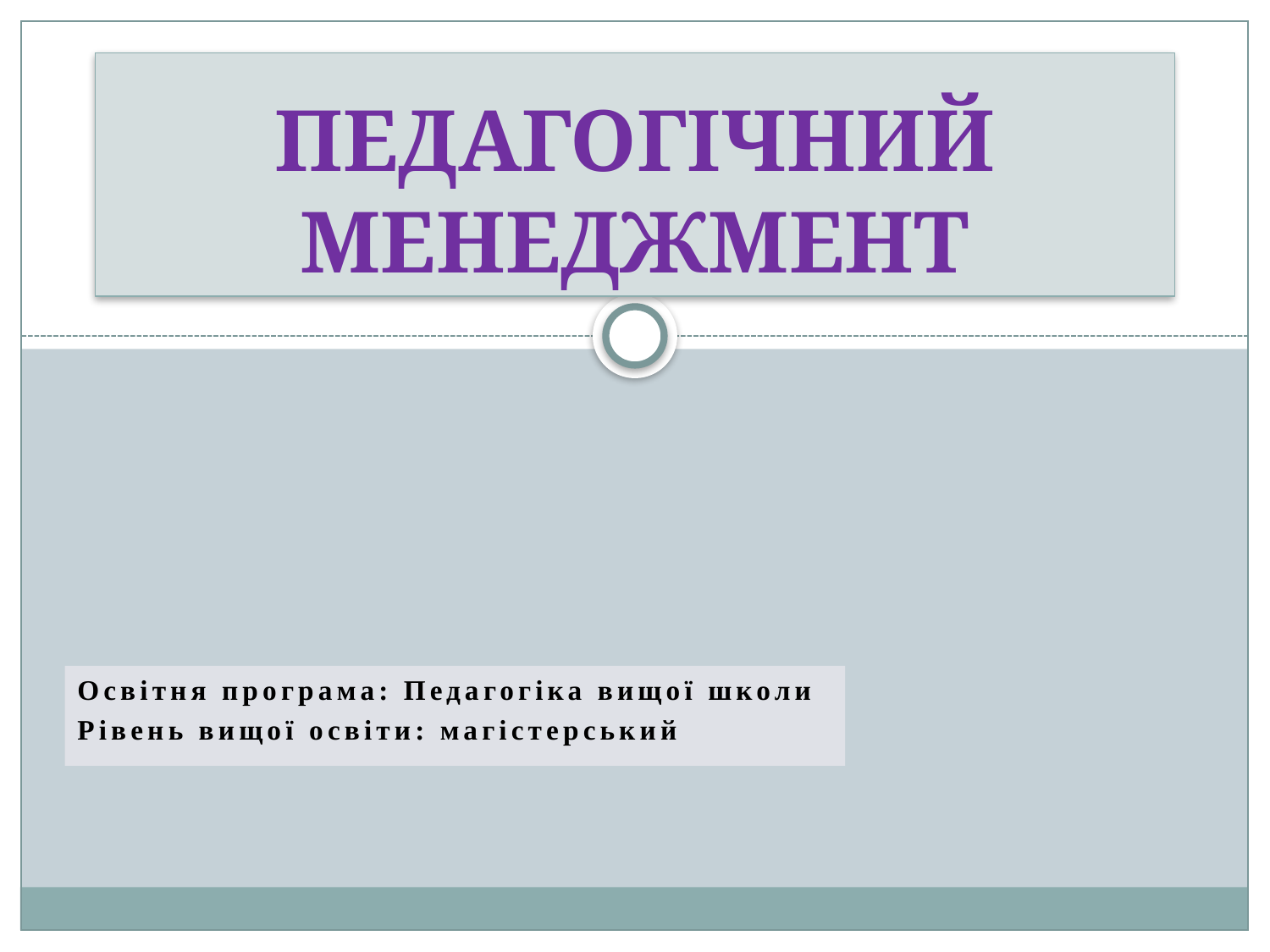

# ПЕДАГОГІЧНИЙ МЕНЕДЖМЕНТ
Освітня програма: Педагогіка вищої школи
Рівень вищої освіти: магістерський